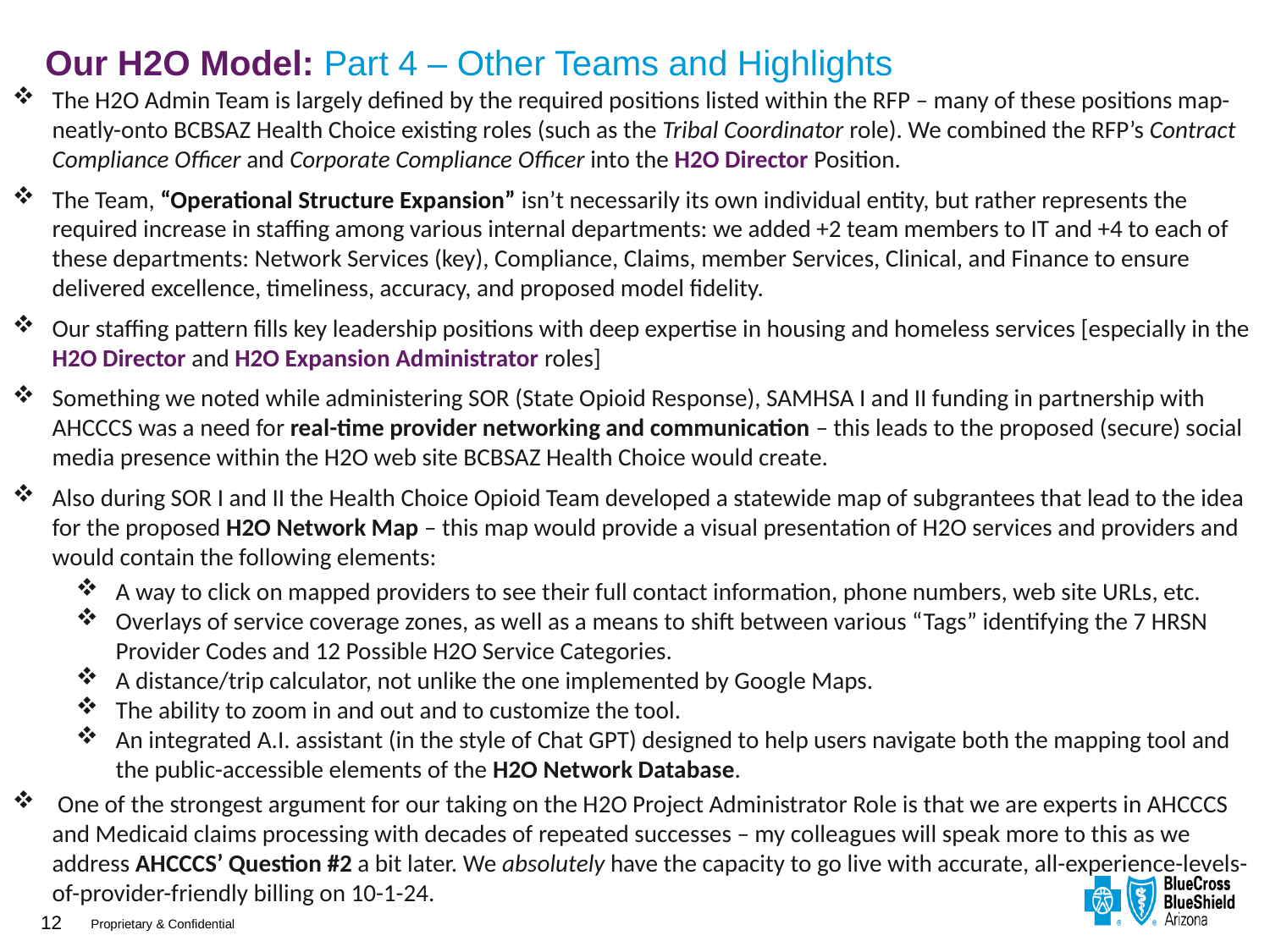

# Our H2O Model: Part 4 – Other Teams and Highlights
The H2O Admin Team is largely defined by the required positions listed within the RFP – many of these positions map-neatly-onto BCBSAZ Health Choice existing roles (such as the Tribal Coordinator role). We combined the RFP’s Contract Compliance Officer and Corporate Compliance Officer into the H2O Director Position.
The Team, “Operational Structure Expansion” isn’t necessarily its own individual entity, but rather represents the required increase in staffing among various internal departments: we added +2 team members to IT and +4 to each of these departments: Network Services (key), Compliance, Claims, member Services, Clinical, and Finance to ensure delivered excellence, timeliness, accuracy, and proposed model fidelity.
Our staffing pattern fills key leadership positions with deep expertise in housing and homeless services [especially in the H2O Director and H2O Expansion Administrator roles]
Something we noted while administering SOR (State Opioid Response), SAMHSA I and II funding in partnership with AHCCCS was a need for real-time provider networking and communication – this leads to the proposed (secure) social media presence within the H2O web site BCBSAZ Health Choice would create.
Also during SOR I and II the Health Choice Opioid Team developed a statewide map of subgrantees that lead to the idea for the proposed H2O Network Map – this map would provide a visual presentation of H2O services and providers and would contain the following elements:
A way to click on mapped providers to see their full contact information, phone numbers, web site URLs, etc.
Overlays of service coverage zones, as well as a means to shift between various “Tags” identifying the 7 HRSN Provider Codes and 12 Possible H2O Service Categories.
A distance/trip calculator, not unlike the one implemented by Google Maps.
The ability to zoom in and out and to customize the tool.
An integrated A.I. assistant (in the style of Chat GPT) designed to help users navigate both the mapping tool and the public-accessible elements of the H2O Network Database.
 One of the strongest argument for our taking on the H2O Project Administrator Role is that we are experts in AHCCCS and Medicaid claims processing with decades of repeated successes – my colleagues will speak more to this as we address AHCCCS’ Question #2 a bit later. We absolutely have the capacity to go live with accurate, all-experience-levels-of-provider-friendly billing on 10-1-24.